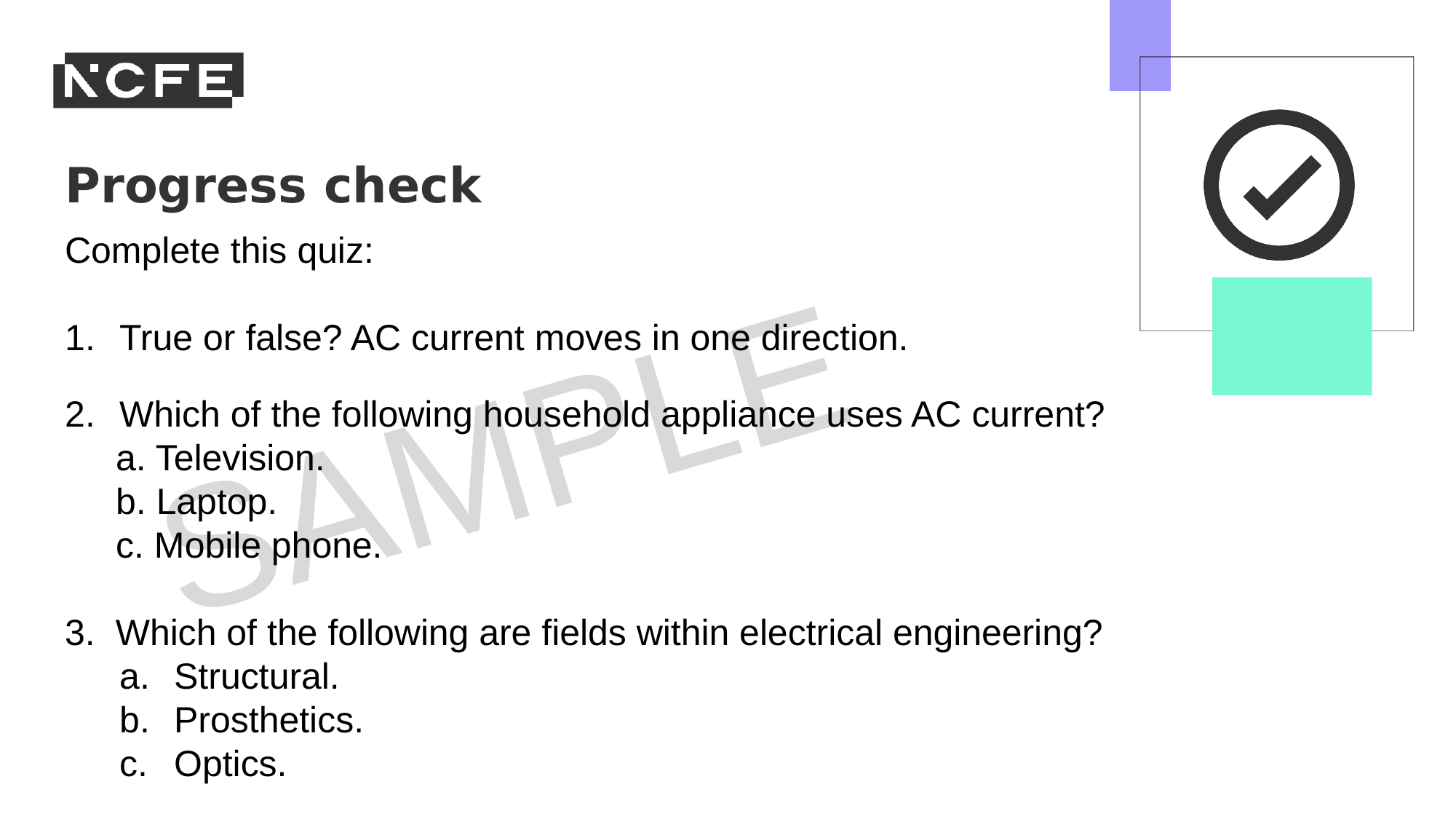

Complete this quiz:

True or false? AC current moves in one direction.

Which of the following household appliance uses AC current?
     a. Television.
     b. ​Laptop.
     c. Mobile phone.

3.  Which of the following are fields within electrical engineering?​
Structural.
Prosthetics.
​Optics.